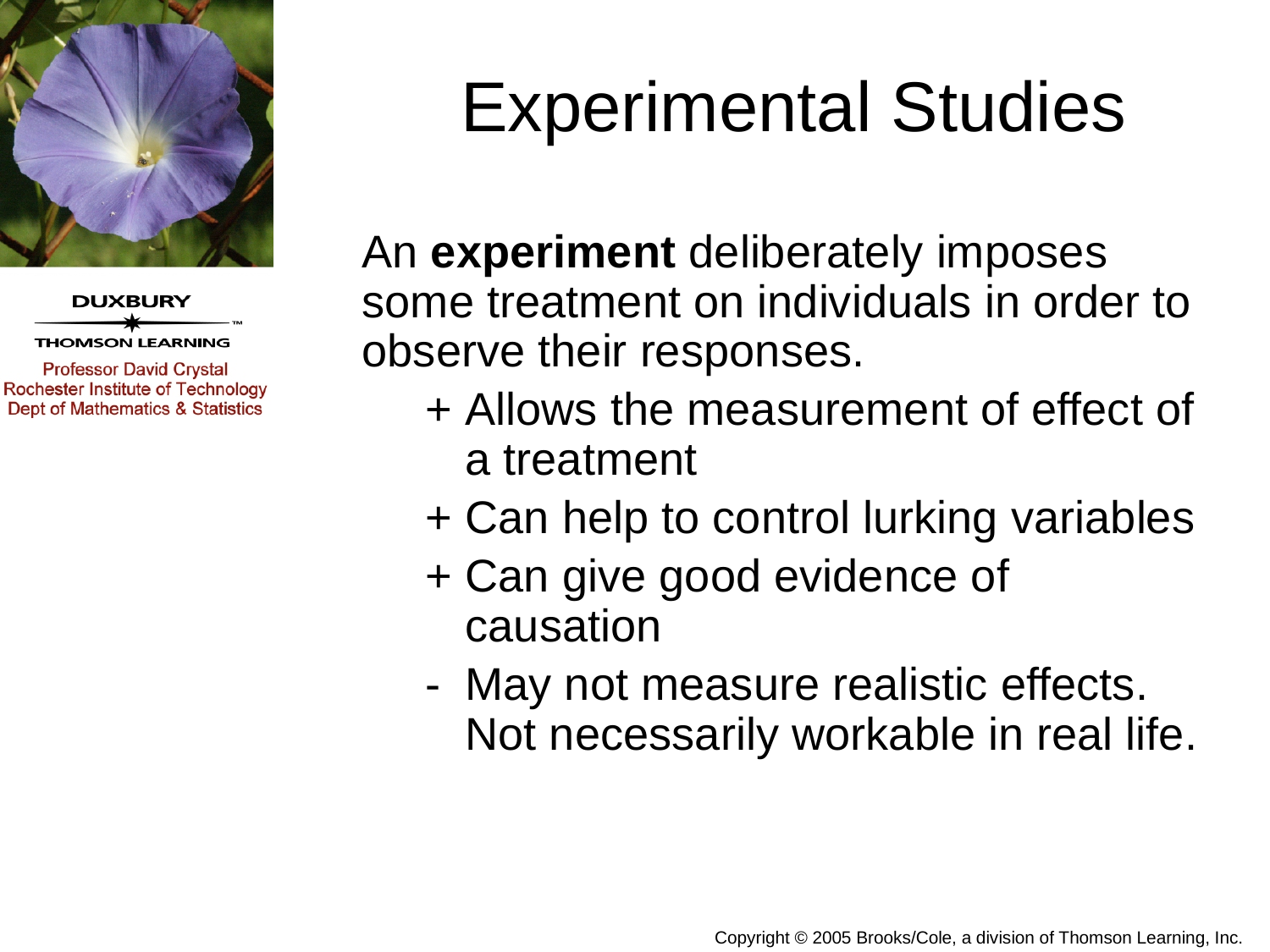

# Experimental Studies
An experiment deliberately imposes some treatment on individuals in order to observe their responses.
+	Allows the measurement of effect of a treatment
+	Can help to control lurking variables
+	Can give good evidence of causation
-	May not measure realistic effects.  Not necessarily workable in real life.